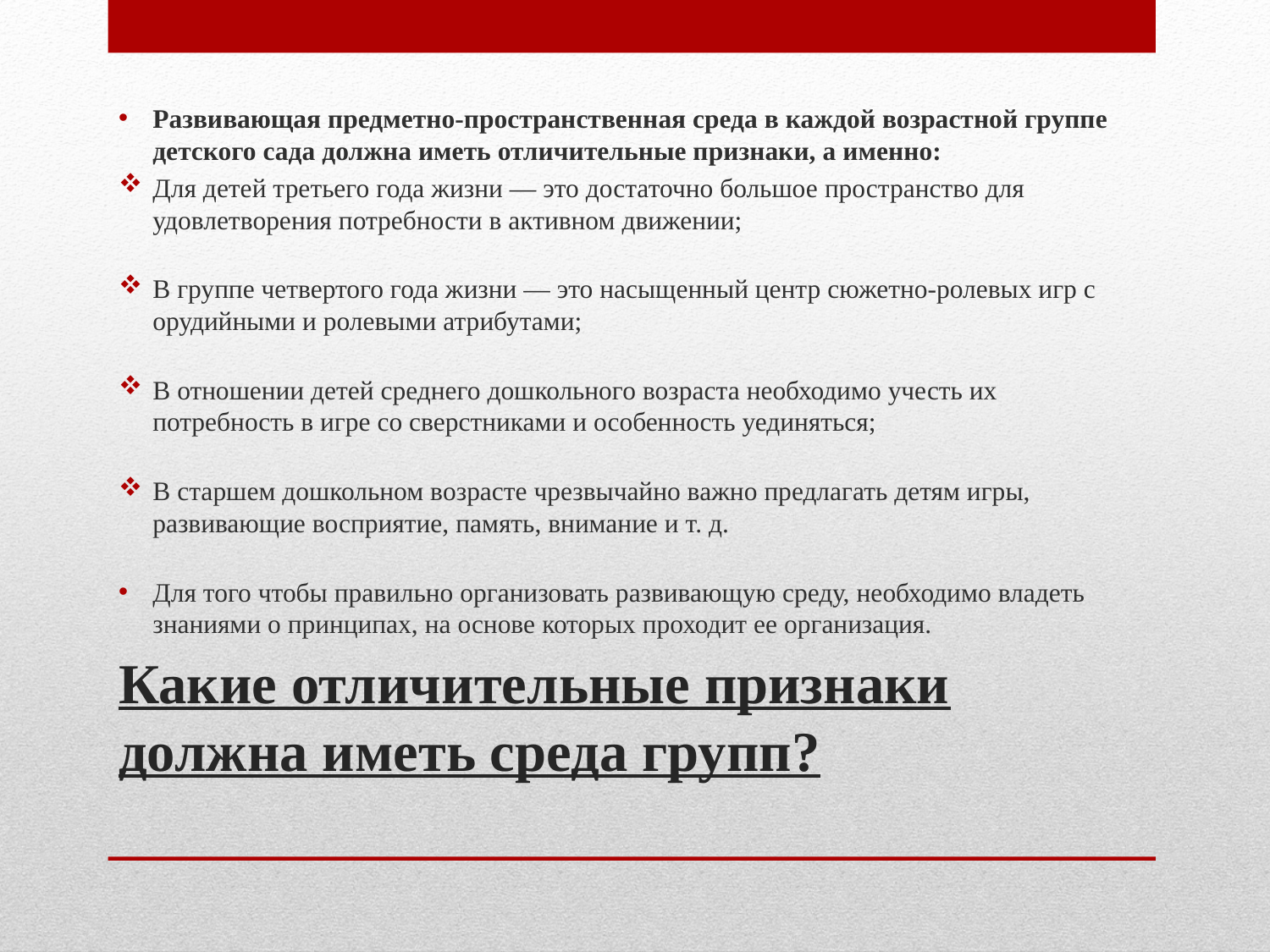

Развивающая предметно-пространственная среда в каждой возрастной группе детского сада должна иметь отличительные признаки, а именно:
Для детей третьего года жизни — это достаточно большое пространство для удовлетворения потребности в активном движении;
В группе четвертого года жизни — это насыщенный центр сюжетно-ролевых игр с орудийными и ролевыми атрибутами;
В отношении детей среднего дошкольного возраста необходимо учесть их потребность в игре со сверстниками и особенность уединяться;
В старшем дошкольном возрасте чрезвычайно важно предлагать детям игры, развивающие восприятие, память, внимание и т. д.
Для того чтобы правильно организовать развивающую среду, необходимо владеть знаниями о принципах, на основе которых проходит ее организация.

# Какие отличительные признаки должна иметь среда групп?